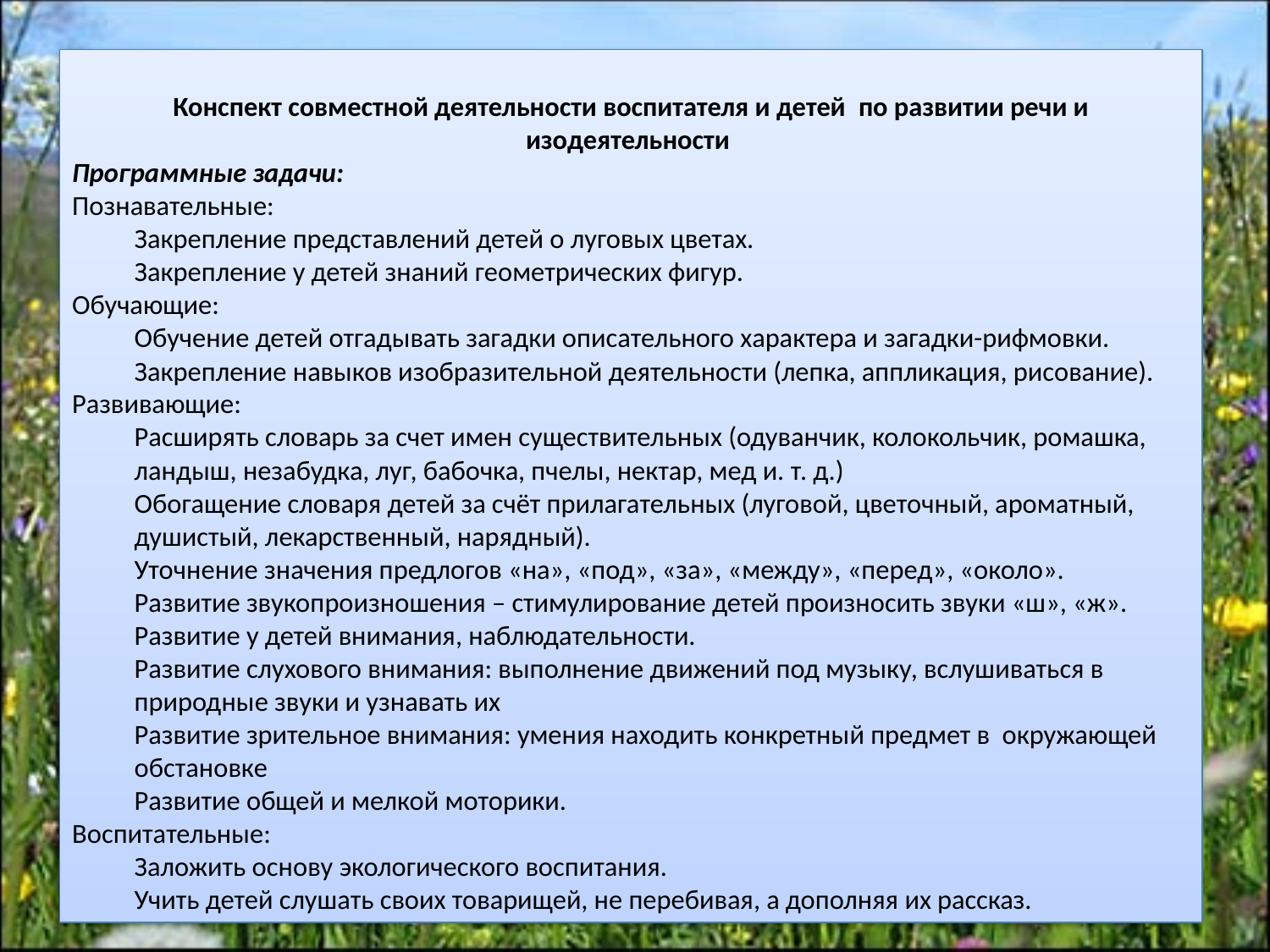

#

Конспект совместной деятельности воспитателя и детей  по развитии речи и изодеятельности
Программные задачи:
Познавательные:
Закрепление представлений детей о луговых цветах.
Закрепление у детей знаний геометрических фигур.
Обучающие:
Обучение детей отгадывать загадки описательного характера и загадки-рифмовки.
Закрепление навыков изобразительной деятельности (лепка, аппликация, рисование).
Развивающие:
Расширять словарь за счет имен существительных (одуванчик, колокольчик, ромашка, ландыш, незабудка, луг, бабочка, пчелы, нектар, мед и. т. д.)
Обогащение словаря детей за счёт прилагательных (луговой, цветочный, ароматный, душистый, лекарственный, нарядный).
Уточнение значения предлогов «на», «под», «за», «между», «перед», «около».
Развитие звукопроизношения – стимулирование детей произносить звуки «ш», «ж».
Развитие у детей внимания, наблюдательности.
Развитие слухового внимания: выполнение движений под музыку, вслушиваться в природные звуки и узнавать их
Развитие зрительное внимания: умения находить конкретный предмет в  окружающей обстановке
Развитие общей и мелкой моторики.
Воспитательные:
Заложить основу экологического воспитания.
Учить детей слушать своих товарищей, не перебивая, а дополняя их рассказ.